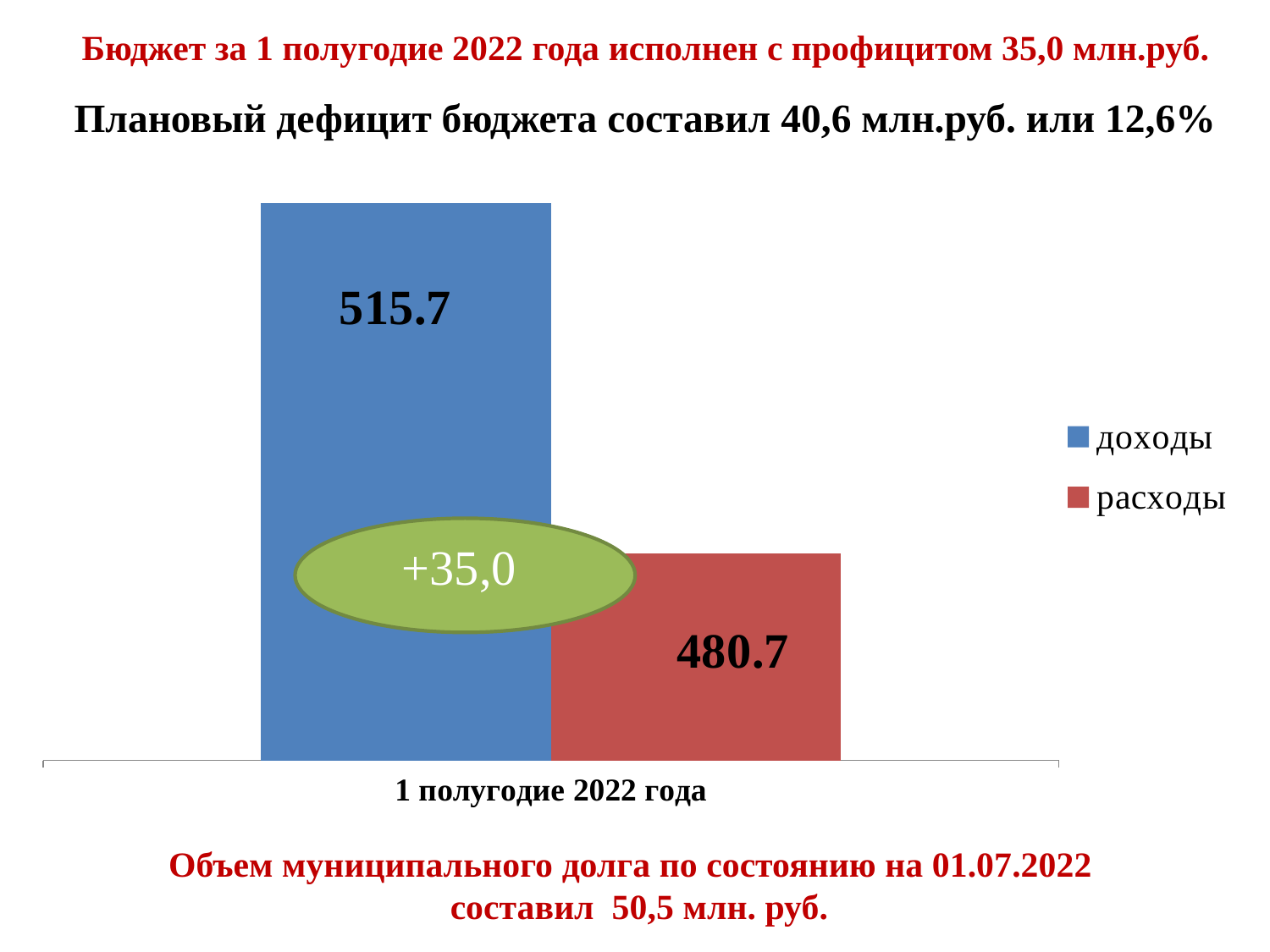

Бюджет за 1 полугодие 2022 года исполнен с профицитом 35,0 млн.руб.
# Плановый дефицит бюджета составил 40,6 млн.руб. или 12,6%

### Chart

| Category | доходы | расходы |
|---|---|---|
| 1 полугодие 2022 года | 515.7 | 480.7 |
Объем муниципального долга по состоянию на 01.07.2022
 составил  50,5 млн. руб.